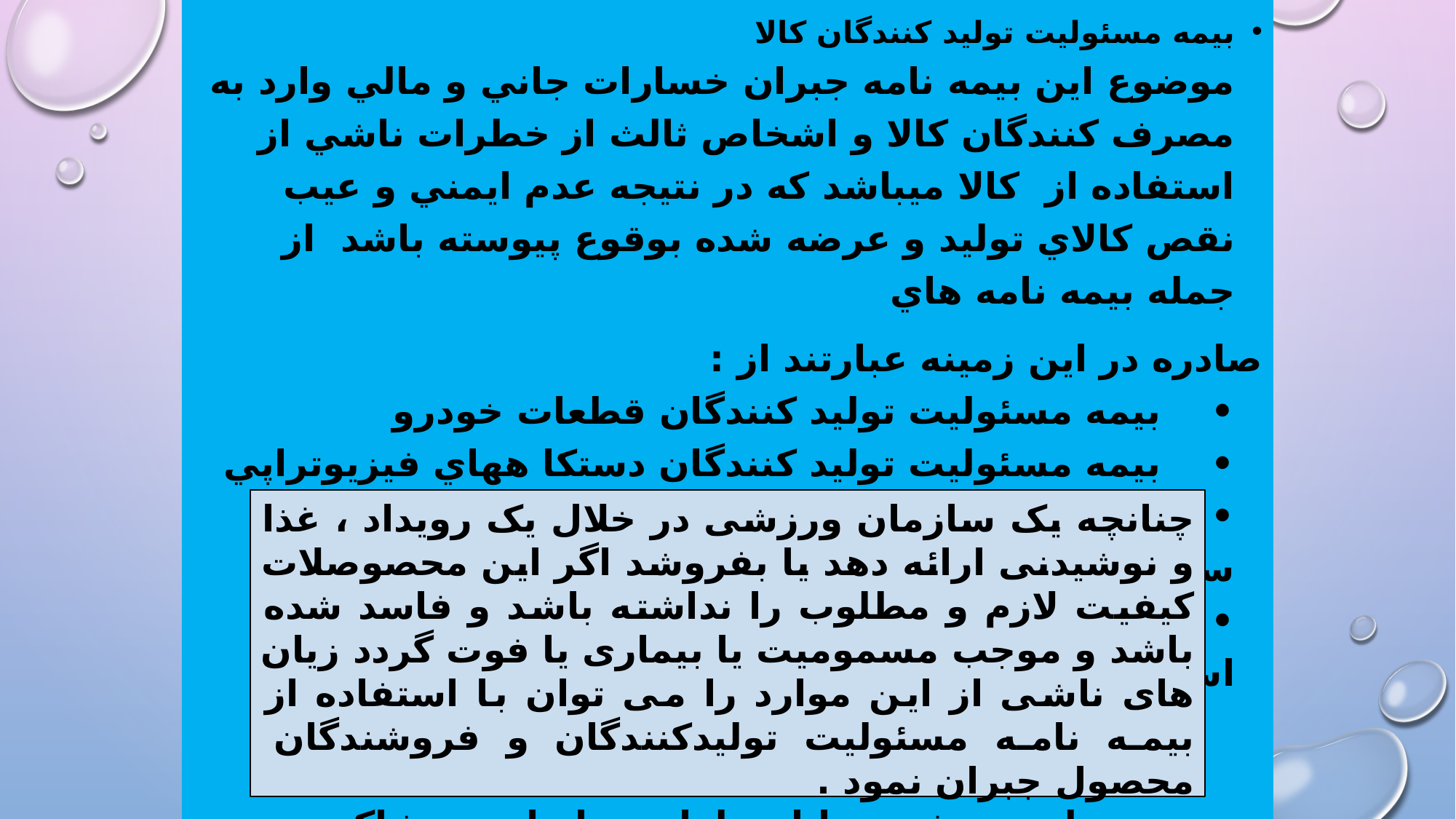

بيمه مسئوليت توليد كنندگان كالا
موضوع اين بيمه نامه جبران خسارات جاني و مالي وارد به مصرف كنندگان كالا و اشخاص ثالث از خطرات ناشي از استفاده از  كالا ميباشد كه در نتيجه عدم ايمني و عيب نقص كالاي توليد و عرضه شده بوقوع پيوسته باشد  از جمله بيمه نامه هاي
صادره در اين زمينه عبارتند از : 
•    بيمه مسئوليت توليد كنندگان قطعات خودرو  
•    بيمه مسئوليت توليد كنندگان دستكا ههاي فيزيوتراپي 
•    بيمه مسئوليت توليد كنندگان و نصب كنندگان سيستمهاي گاز سوز خودرو ها 
•    بيمه مسئوليت توليد كنندگان لوازم خانگي در قبال استفاده كنندگان
چنانچه یک سازمان ورزشی در خلال یک رویداد ، غذا و نوشیدنی ارائه دهد یا بفروشد اگر این محصوصلات کیفیت لازم و مطلوب را نداشته باشد و فاسد شده باشد و موجب مسمومیت یا بیماری یا فوت گردد زیان های ناشی از این موارد را می توان با استفاده از بیمه نامه مسئولیت تولیدکنندگان و فروشندگان محصول جبران نمود .
در حیطه ورزش وسایل ، لوازم ، ابزار ، پوشاک می توانند در حیطه بیمه مسئولیت تولید قرار بگیرند .